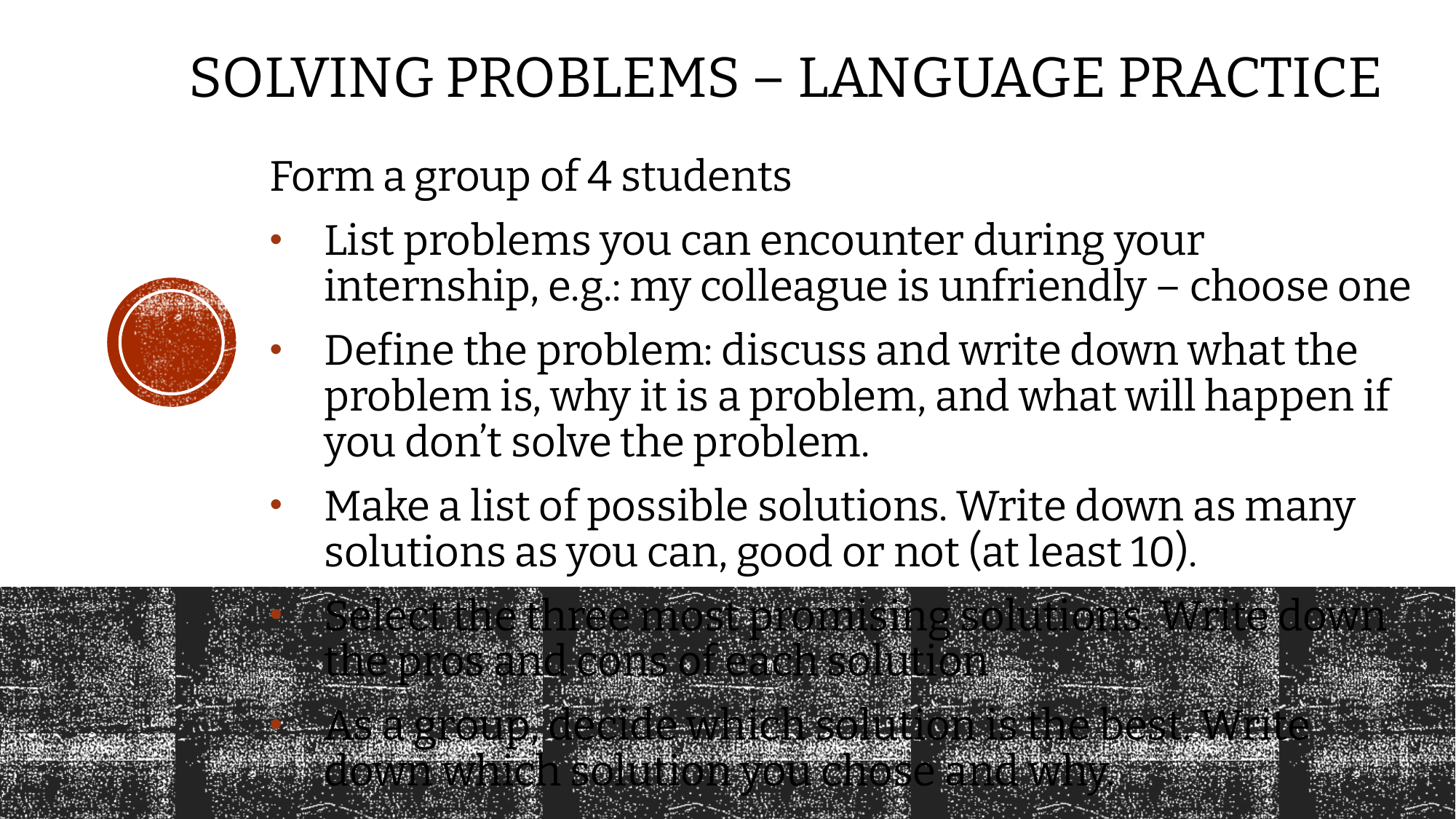

# Solving problems – language practice
Form a group of 4 students
List problems you can encounter during your internship, e.g.: my colleague is unfriendly – choose one
Define the problem: discuss and write down what the problem is, why it is a problem, and what will happen if you don’t solve the problem.
Make a list of possible solutions. Write down as many solutions as you can, good or not (at least 10).
Select the three most promising solutions. Write down the pros and cons of each solution
As a group, decide which solution is the best. Write down which solution you chose and why.